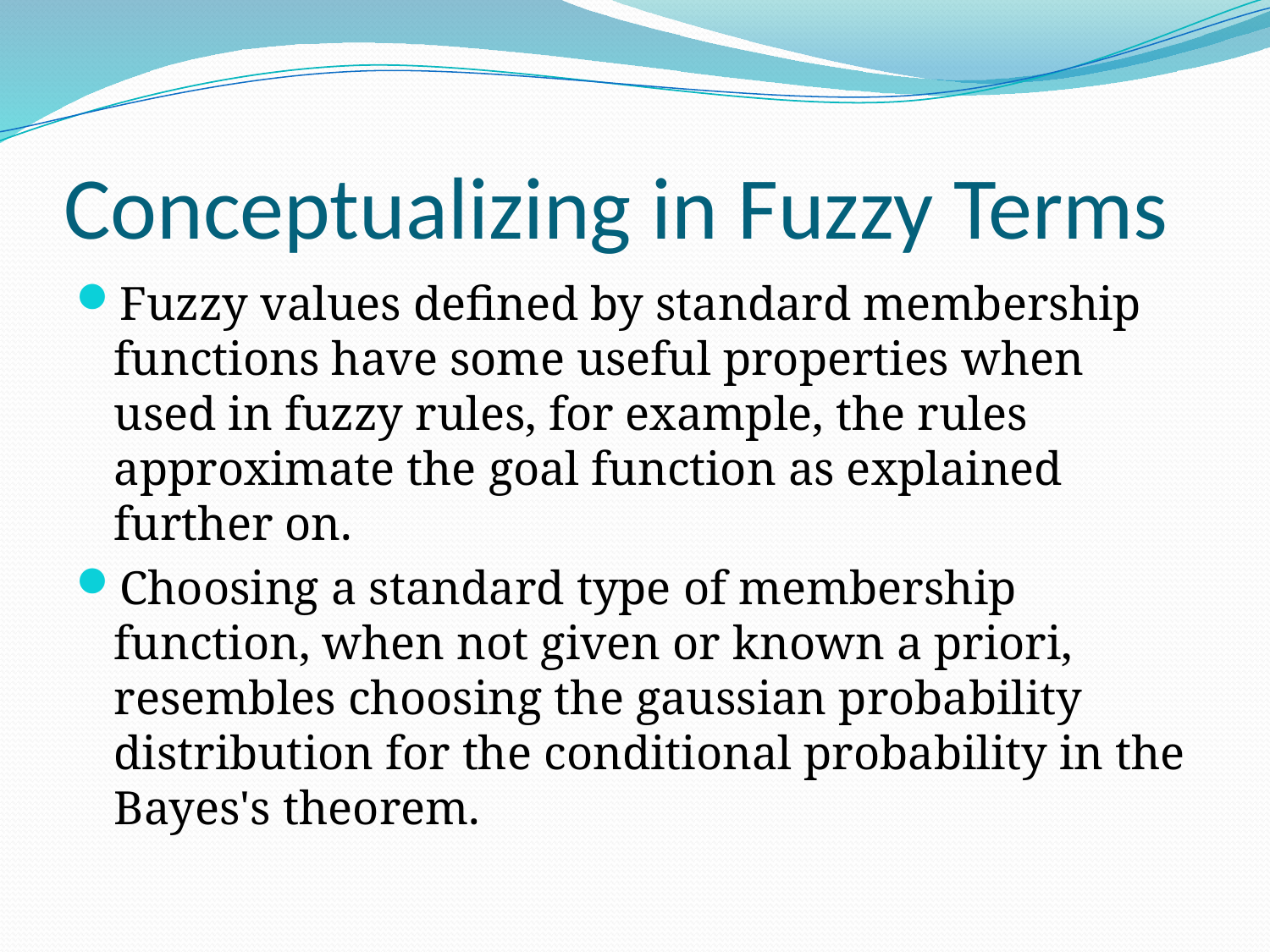

# Conceptualizing in Fuzzy Terms
Fuzzy values defined by standard membership functions have some useful properties when used in fuzzy rules, for example, the rules approximate the goal function as explained further on.
Choosing a standard type of membership function, when not given or known a priori, resembles choosing the gaussian probability distribution for the conditional probability in the Bayes's theorem.